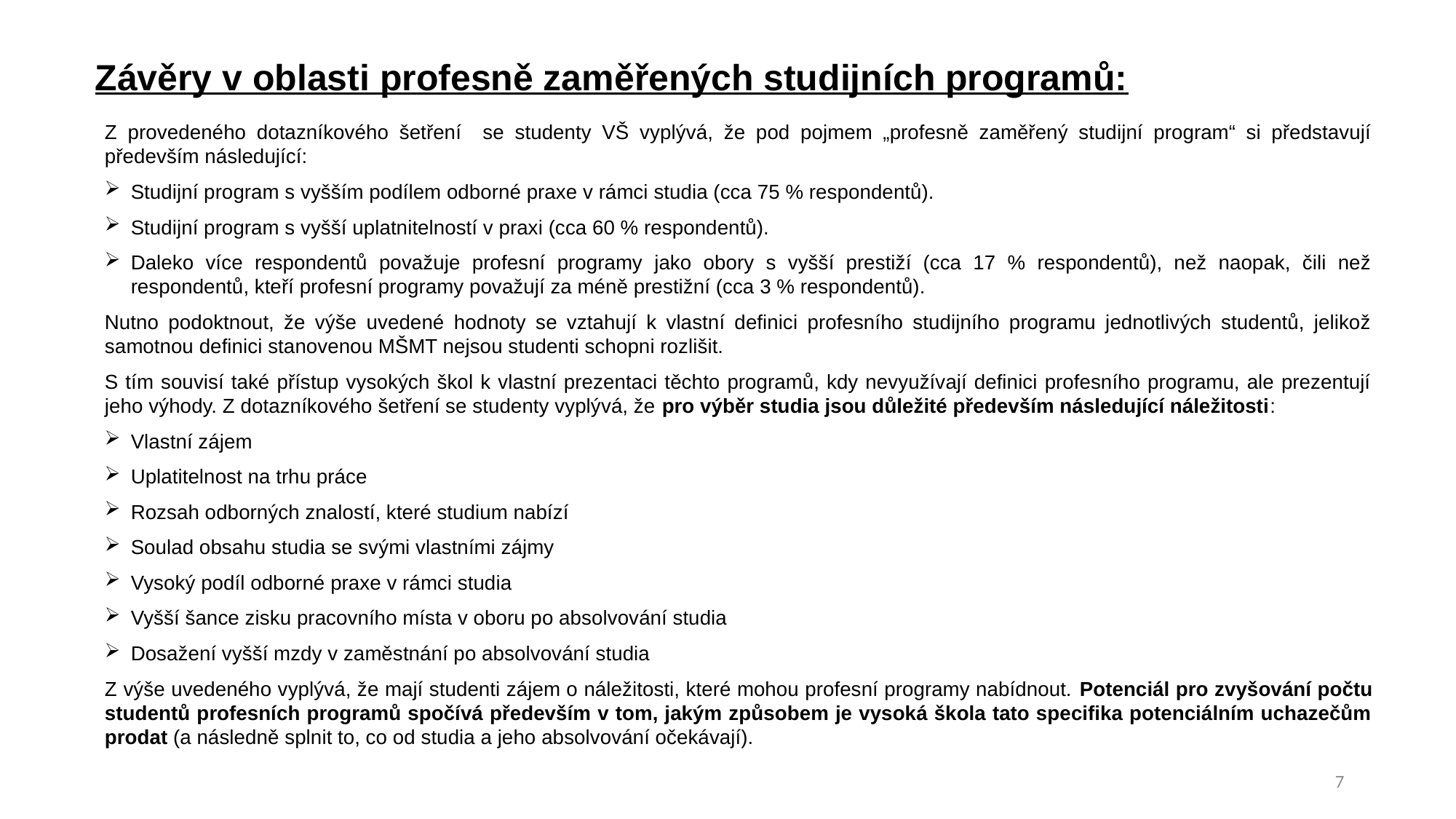

# Závěry v oblasti profesně zaměřených studijních programů:
Z provedeného dotazníkového šetření  se studenty VŠ vyplývá, že pod pojmem „profesně zaměřený studijní program“ si představují především následující:
Studijní program s vyšším podílem odborné praxe v rámci studia (cca 75 % respondentů).
Studijní program s vyšší uplatnitelností v praxi (cca 60 % respondentů).
Daleko více respondentů považuje profesní programy jako obory s vyšší prestiží (cca 17 % respondentů), než naopak, čili než respondentů, kteří profesní programy považují za méně prestižní (cca 3 % respondentů).
Nutno podoktnout, že výše uvedené hodnoty se vztahují k vlastní definici profesního studijního programu jednotlivých studentů, jelikož samotnou definici stanovenou MŠMT nejsou studenti schopni rozlišit.
S tím souvisí také přístup vysokých škol k vlastní prezentaci těchto programů, kdy nevyužívají definici profesního programu, ale prezentují jeho výhody. Z dotazníkového šetření se studenty vyplývá, že pro výběr studia jsou důležité především následující náležitosti:
Vlastní zájem
Uplatitelnost na trhu práce
Rozsah odborných znalostí, které studium nabízí
Soulad obsahu studia se svými vlastními zájmy
Vysoký podíl odborné praxe v rámci studia
Vyšší šance zisku pracovního místa v oboru po absolvování studia
Dosažení vyšší mzdy v zaměstnání po absolvování studia
Z výše uvedeného vyplývá, že mají studenti zájem o náležitosti, které mohou profesní programy nabídnout. Potenciál pro zvyšování počtu studentů profesních programů spočívá především v tom, jakým způsobem je vysoká škola tato specifika potenciálním uchazečům prodat (a následně splnit to, co od studia a jeho absolvování očekávají).

7